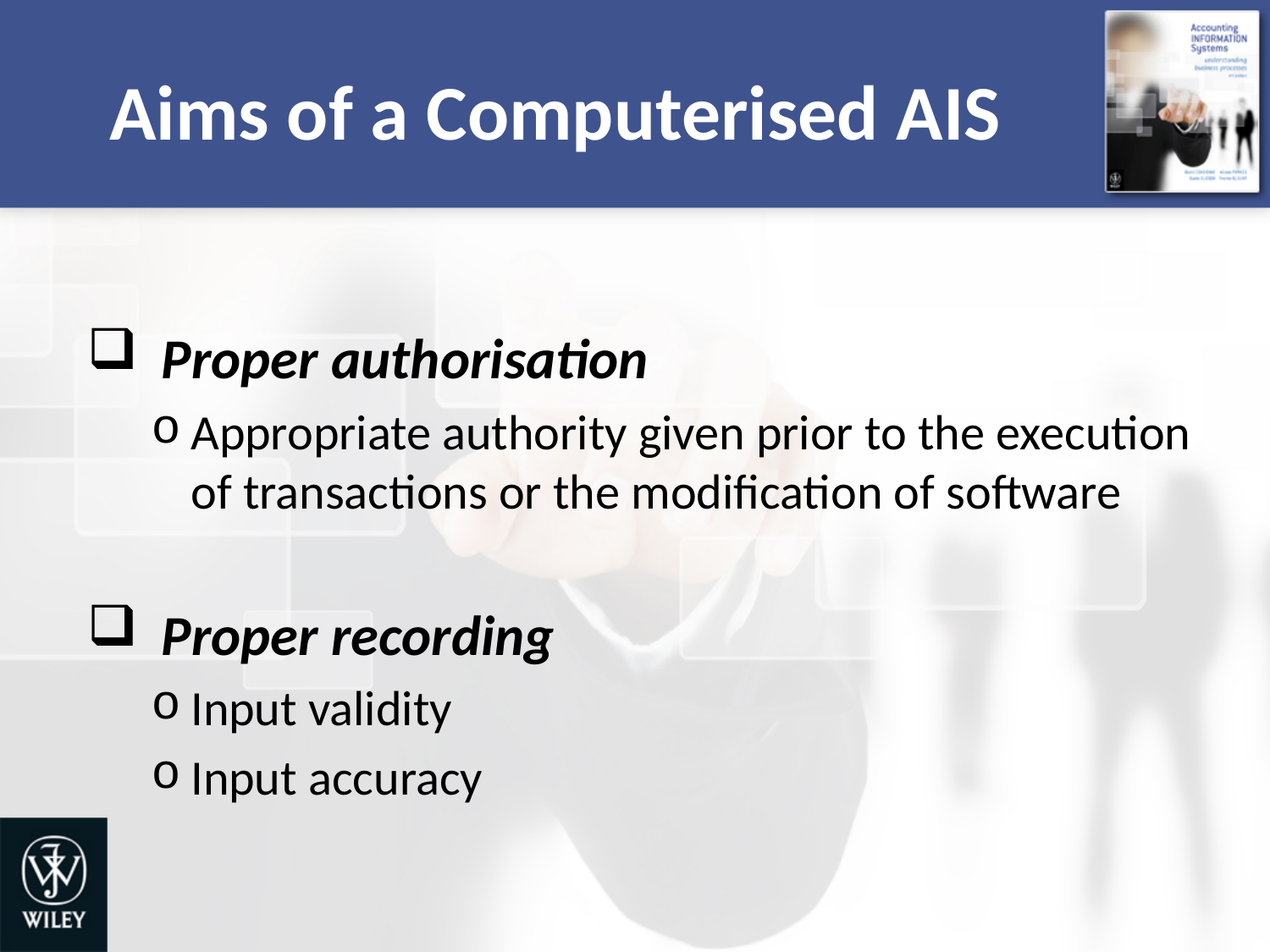

# Aims of a Computerised AIS
Proper authorisation
Appropriate authority given prior to the execution of transactions or the modification of software

Proper recording
Input validity
Input accuracy